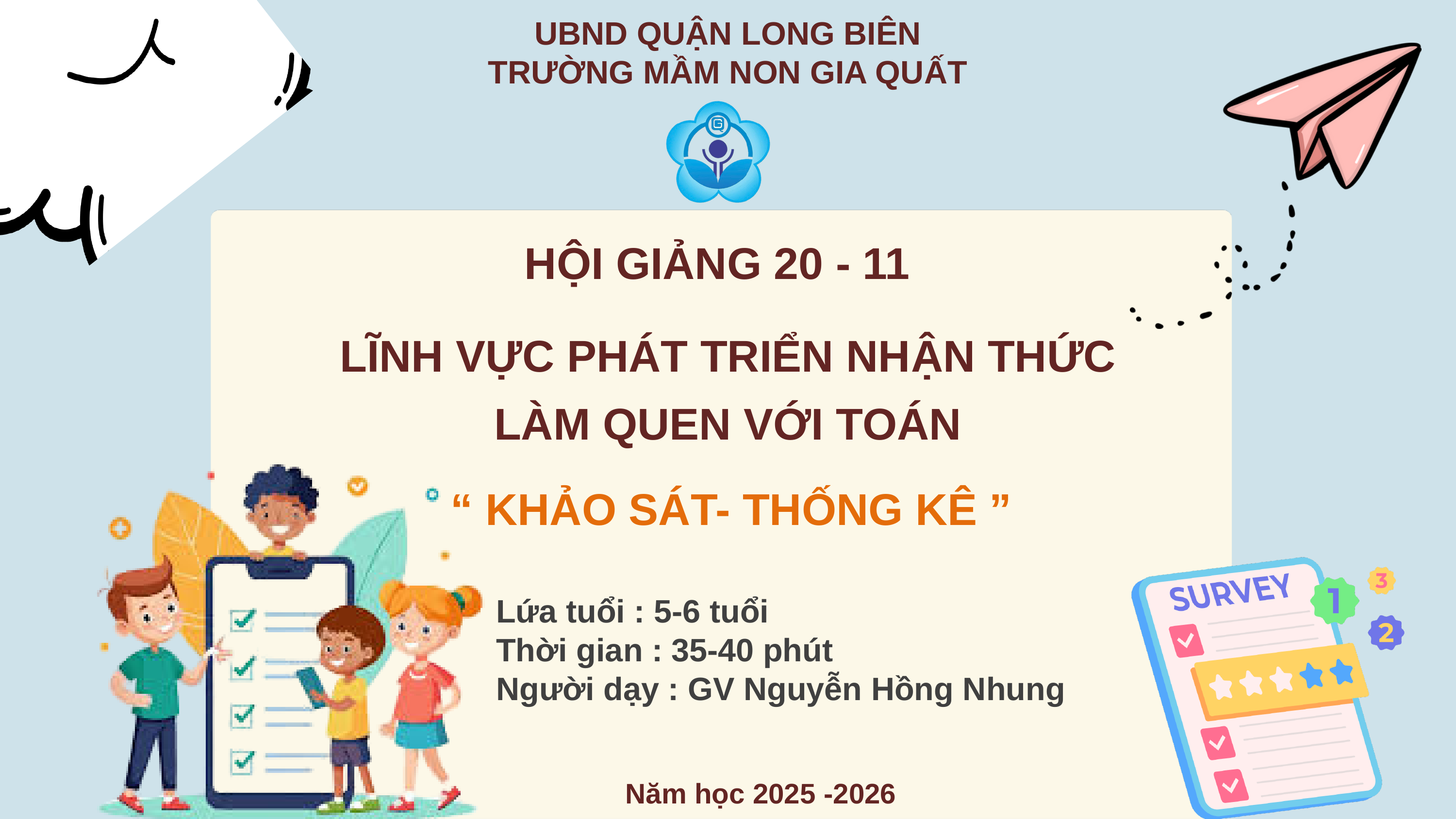

UBND QUẬN LONG BIÊN
TRƯỜNG MẦM NON GIA QUẤT

HỘI GIẢNG 20 - 11
LĨNH VỰC PHÁT TRIỂN NHẬN THỨC
LÀM QUEN VỚI TOÁN

“ KHẢO SÁT- THỐNG KÊ ”

Lứa tuổi : 5-6 tuổi
Thời gian : 35-40 phút
Người dạy : GV Nguyễn Hồng Nhung

Năm học 2025 -2026